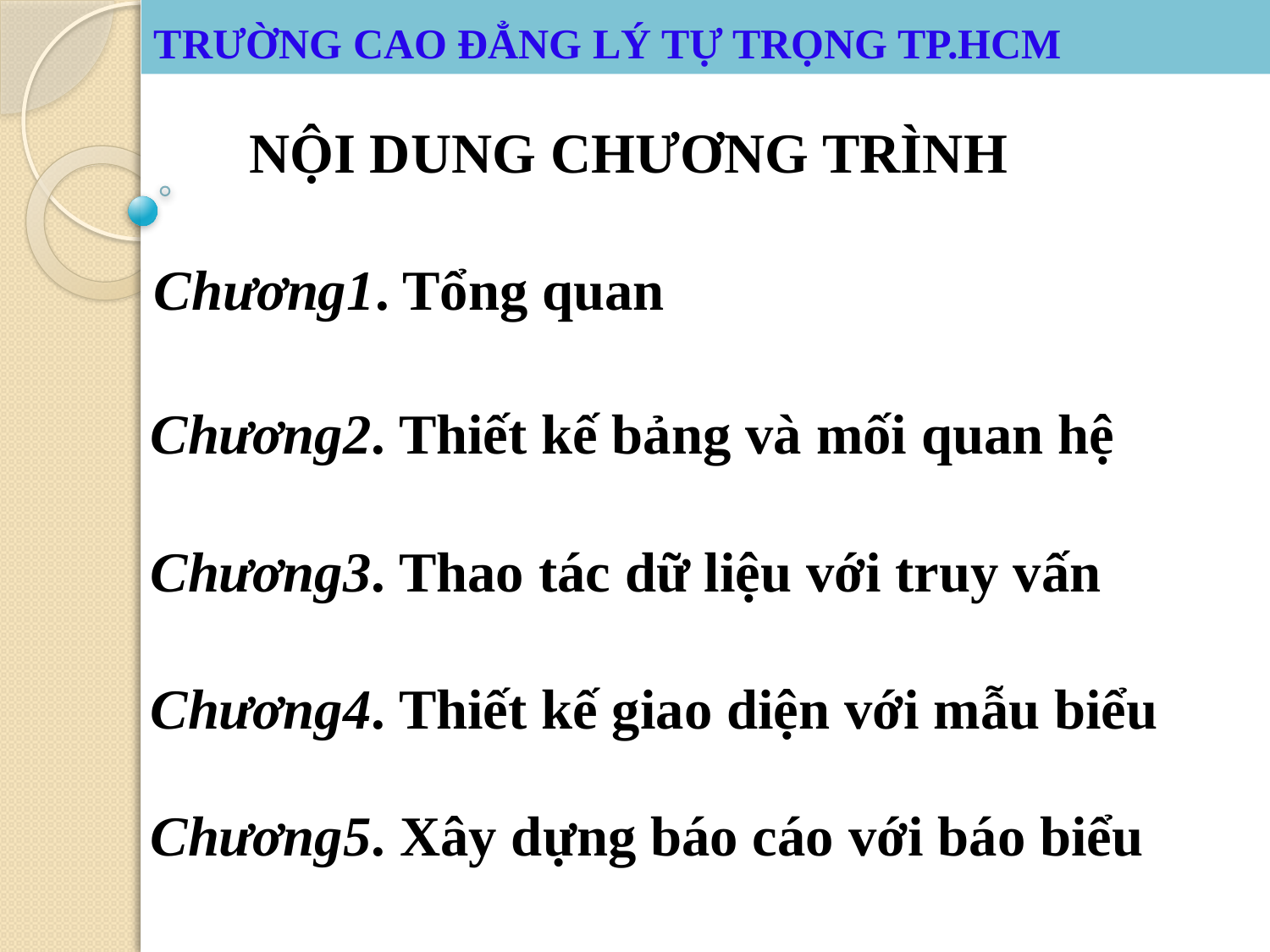

# TRƯỜNG CAO ĐẲNG LÝ TỰ TRỌNG TP.HCM
NỘI DUNG CHƯƠNG TRÌNH
Chương1. Tổng quan
Chương2. Thiết kế bảng và mối quan hệ
Chương3. Thao tác dữ liệu với truy vấn
Chương4. Thiết kế giao diện với mẫu biểu
Chương5. Xây dựng báo cáo với báo biểu